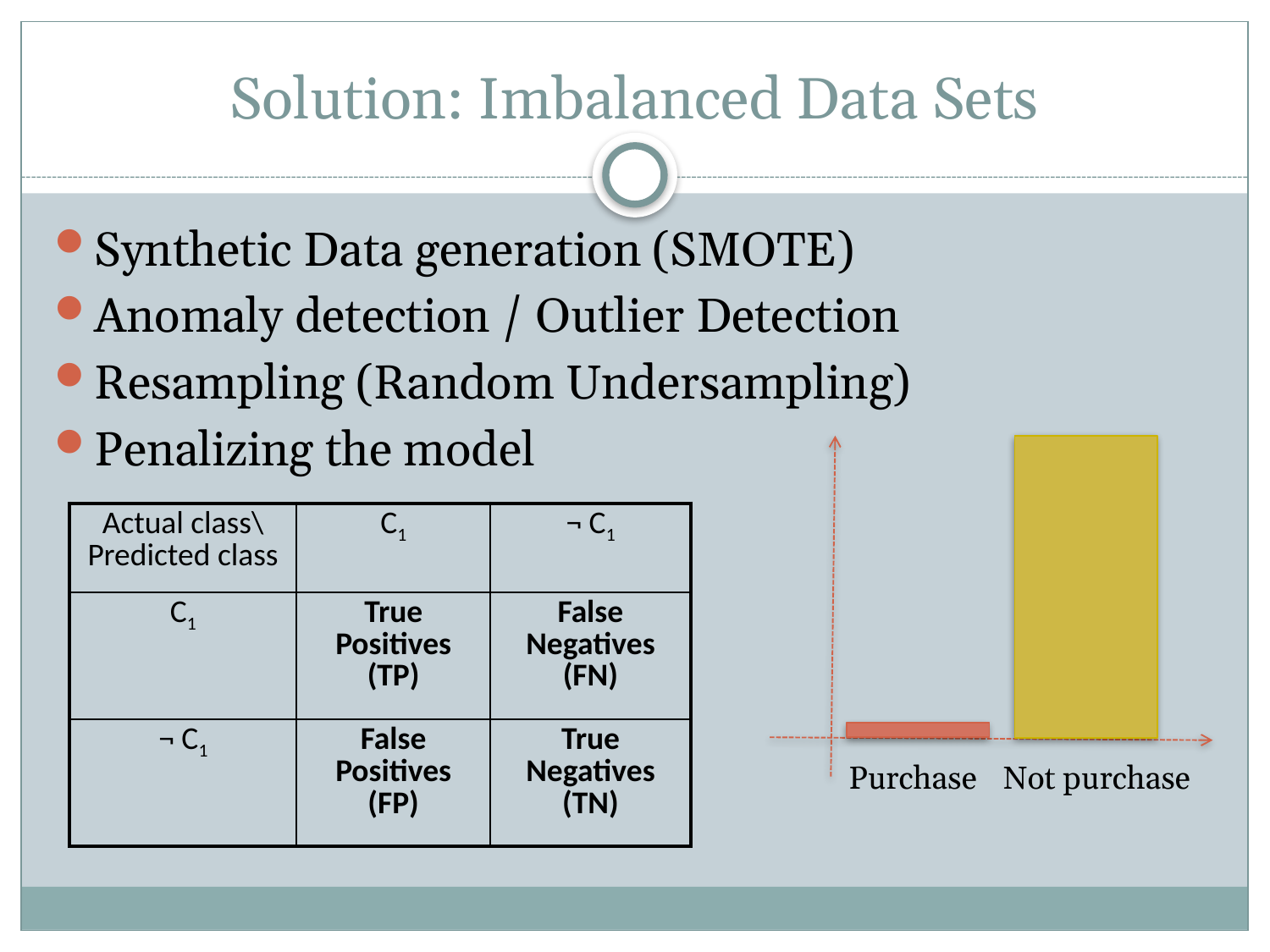

# Solution: Imbalanced Data Sets
Synthetic Data generation (SMOTE)
Anomaly detection / Outlier Detection
Resampling (Random Undersampling)
Penalizing the model

| Actual class\Predicted class | C1 | ¬ C1 |
| --- | --- | --- |
| C1 | True Positives (TP) | False Negatives (FN) |
| ¬ C1 | False Positives (FP) | True Negatives (TN) |

Purchase
Not purchase